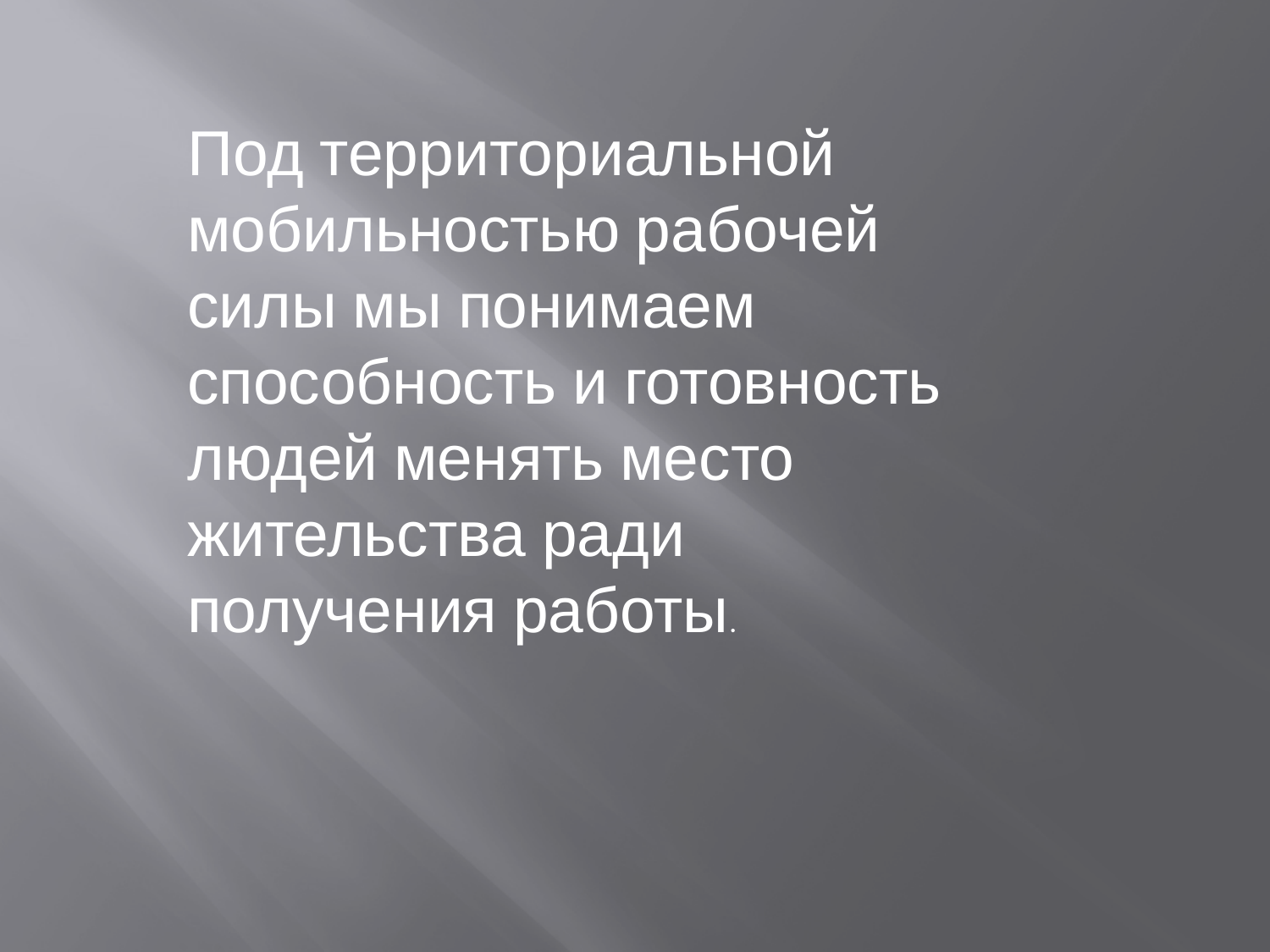

Под территориальной мобильностью рабочей силы мы понимаем способность и готовность людей менять место жительства ради получения работы.